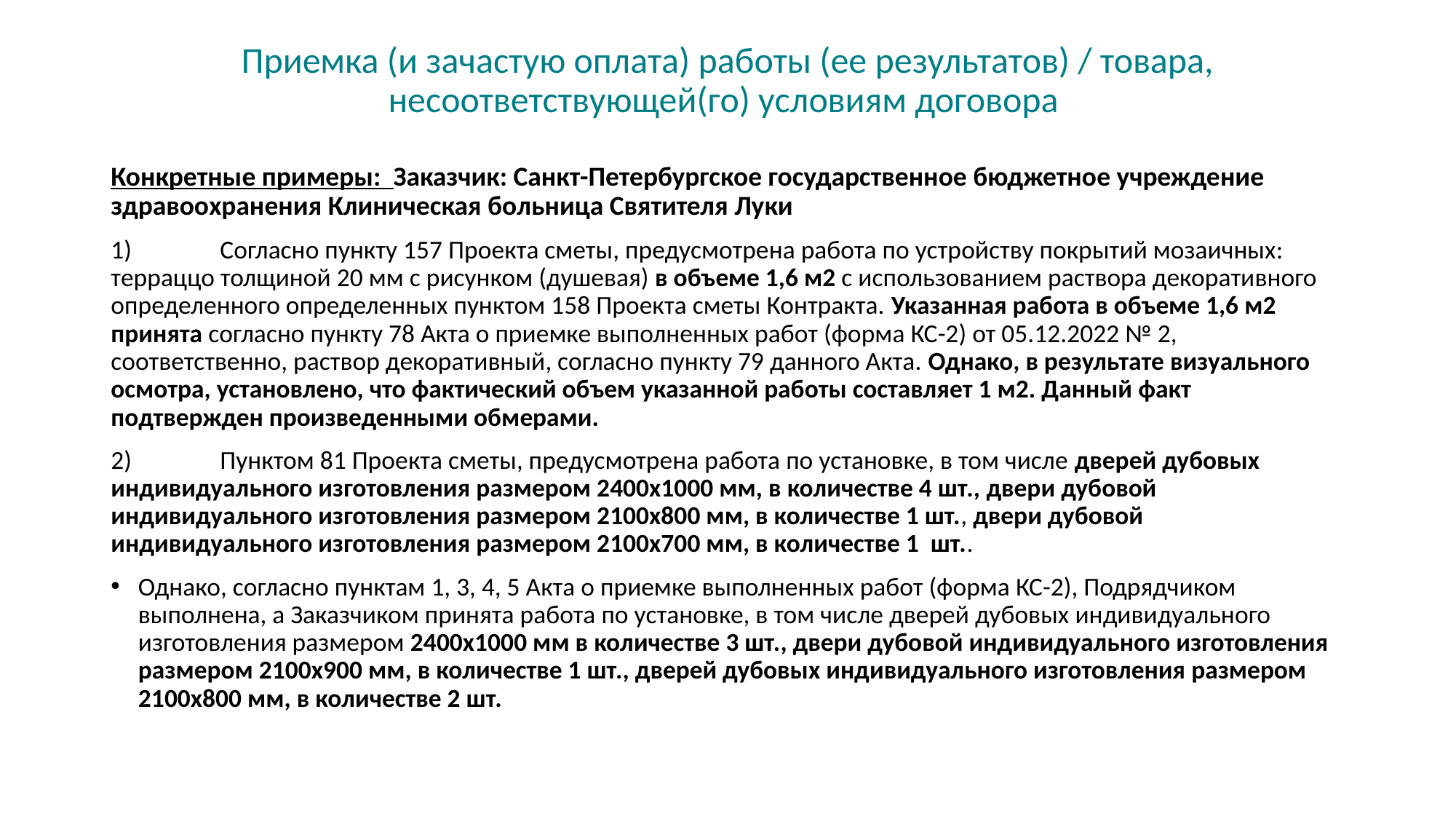

# Приемка (и зачастую оплата) работы (ее результатов) / товара, несоответствующей(го) условиям договора
Конкретные примеры:  Заказчик: Санкт-Петербургское государственное бюджетное учреждение здравоохранения Клиническая больница Святителя Луки
1)	Согласно пункту 157 Проекта сметы, предусмотрена работа по устройству покрытий мозаичных: терраццо толщиной 20 мм с рисунком (душевая) в объеме 1,6 м2 с использованием раствора декоративного определенного определенных пунктом 158 Проекта сметы Контракта. Указанная работа в объеме 1,6 м2 принята согласно пункту 78 Акта о приемке выполненных работ (форма КС-2) от 05.12.2022 № 2, соответственно, раствор декоративный, согласно пункту 79 данного Акта. Однако, в результате визуального осмотра, установлено, что фактический объем указанной работы составляет 1 м2. Данный факт подтвержден произведенными обмерами.
2)	Пунктом 81 Проекта сметы, предусмотрена работа по установке, в том числе дверей дубовых индивидуального изготовления размером 2400х1000 мм, в количестве 4 шт., двери дубовой индивидуального изготовления размером 2100х800 мм, в количестве 1 шт., двери дубовой индивидуального изготовления размером 2100х700 мм, в количестве 1  шт..
Однако, согласно пунктам 1, 3, 4, 5 Акта о приемке выполненных работ (форма КС-2), Подрядчиком выполнена, а Заказчиком принята работа по установке, в том числе дверей дубовых индивидуального изготовления размером 2400х1000 мм в количестве 3 шт., двери дубовой индивидуального изготовления размером 2100х900 мм, в количестве 1 шт., дверей дубовых индивидуального изготовления размером 2100х800 мм, в количестве 2 шт.